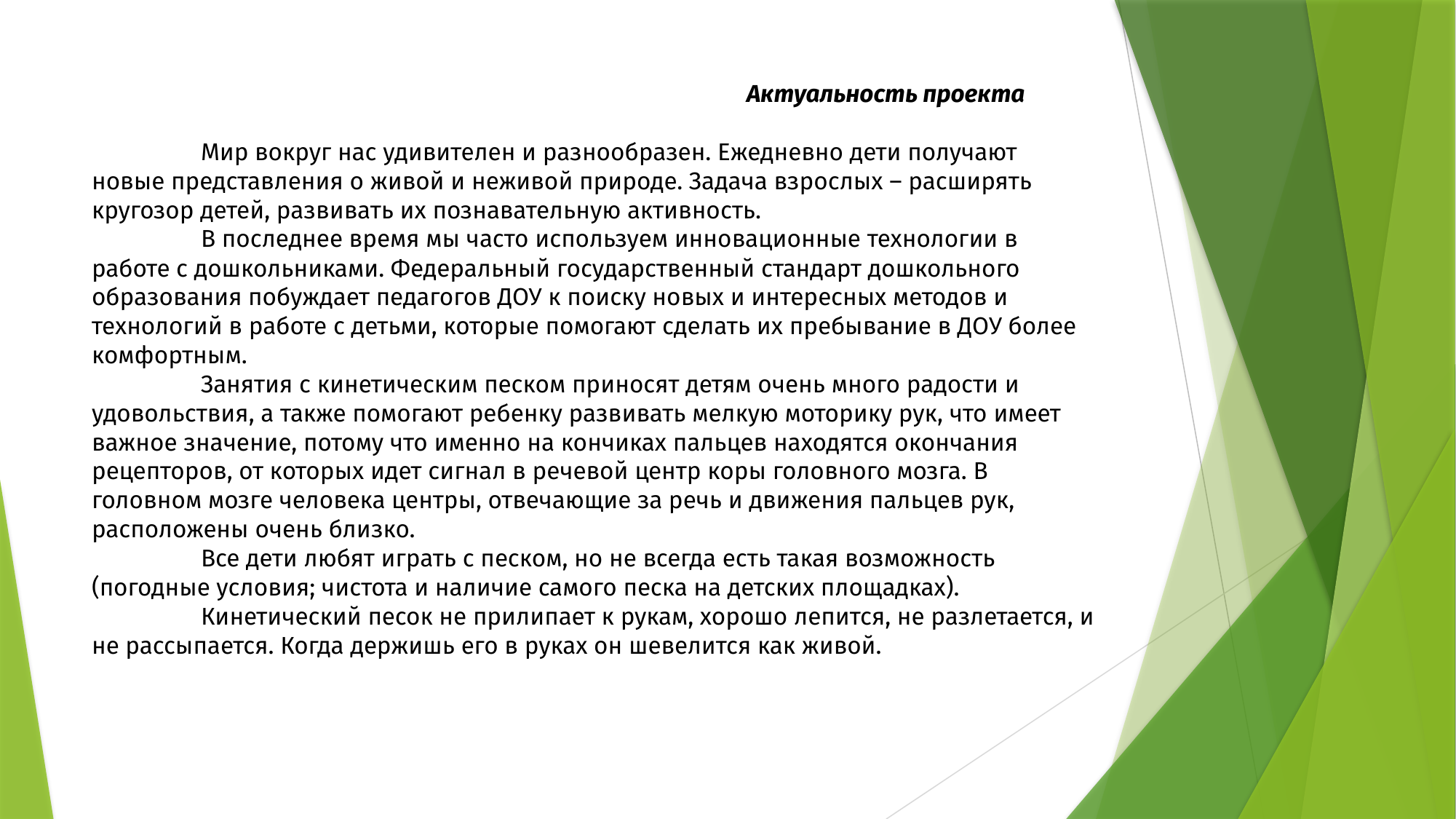

# Актуальность проекта Мир вокруг нас удивителен и разнообразен. Ежедневно дети получают новые представления о живой и неживой природе. Задача взрослых – расширять кругозор детей, развивать их познавательную активность. В последнее время мы часто используем инновационные технологии в работе с дошкольниками. Федеральный государственный стандарт дошкольного образования побуждает педагогов ДОУ к поиску новых и интересных методов и технологий в работе с детьми, которые помогают сделать их пребывание в ДОУ более комфортным. Занятия с кинетическим песком приносят детям очень много радости и удовольствия, а также помогают ребенку развивать мелкую моторику рук, что имеет важное значение, потому что именно на кончиках пальцев находятся окончания рецепторов, от которых идет сигнал в речевой центр коры головного мозга. В головном мозге человека центры, отвечающие за речь и движения пальцев рук, расположены очень близко. Все дети любят играть с песком, но не всегда есть такая возможность (погодные условия; чистота и наличие самого песка на детских площадках). Кинетический песок не прилипает к рукам, хорошо лепится, не разлетается, и не рассыпается. Когда держишь его в руках он шевелится как живой.